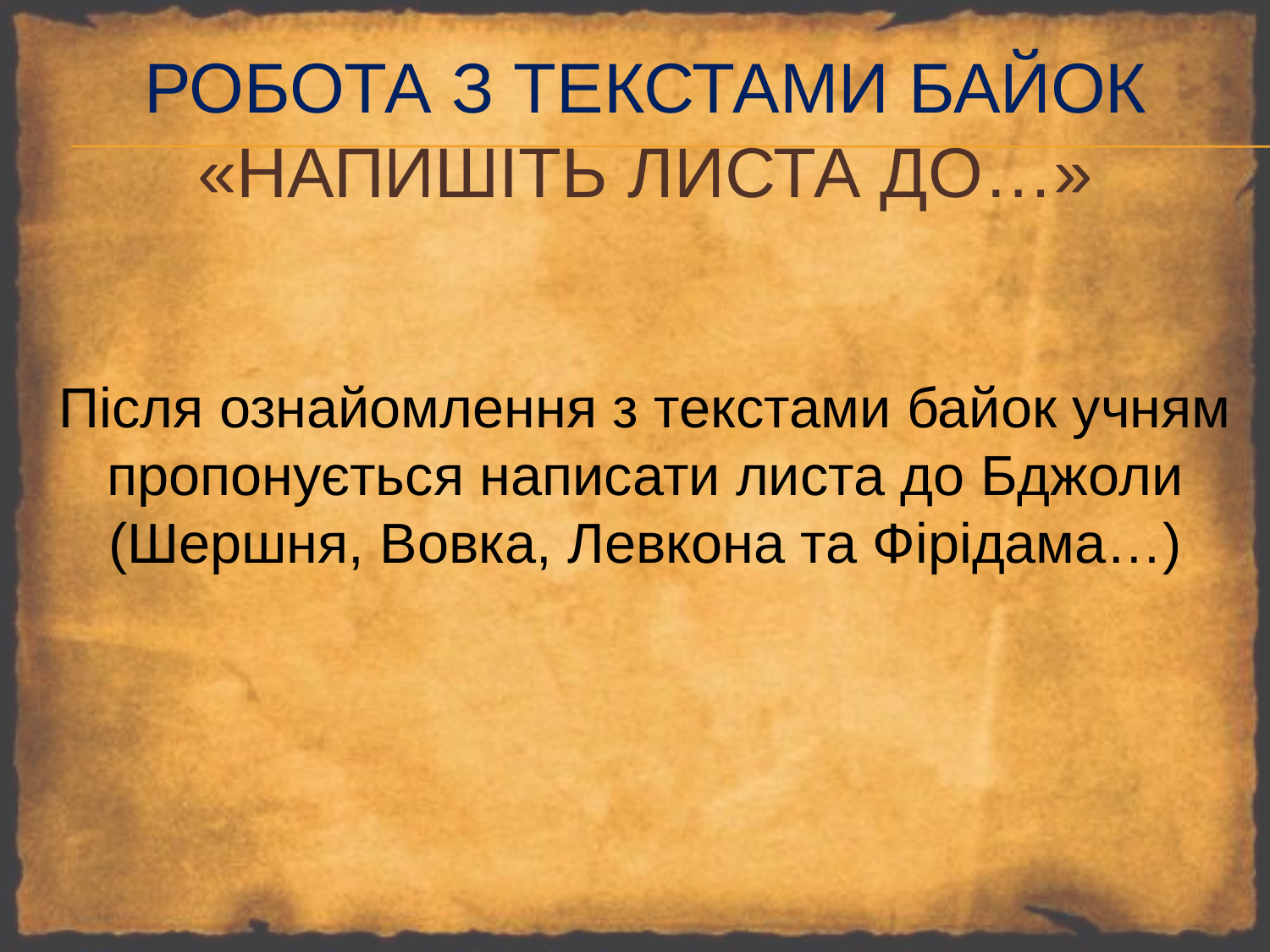

# Робота з текстами байок «напишіть листа до…»

Після ознайомлення з текстами байок учням пропонується написати листа до Бджоли (Шершня, Вовка, Левкона та Фірідама…)